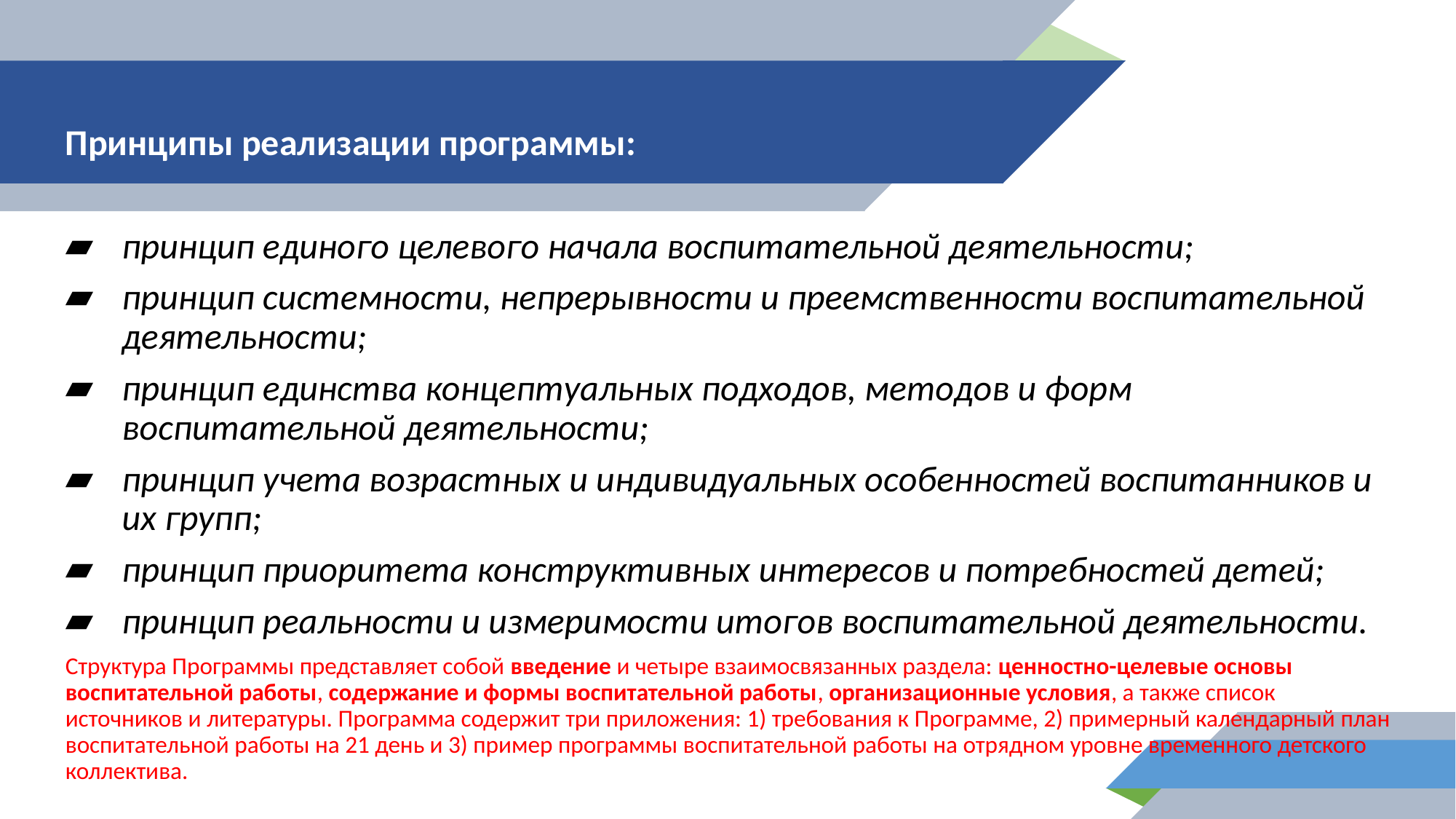

Принципы реализации программы:

принцип единого целевого начала воспитательной деятельности;
принцип системности, непрерывности и преемственности воспитательной деятельности;
принцип единства концептуальных подходов, методов и форм воспитательной деятельности;
принцип учета возрастных и индивидуальных особенностей воспитанников и их групп;
принцип приоритета конструктивных интересов и потребностей детей;
принцип реальности и измеримости итогов воспитательной деятельности.
Структура Программы представляет собой введение и четыре взаимосвязанных раздела: ценностно-целевые основы воспитательной работы, содержание и формы воспитательной работы, организационные условия, а также список источников и литературы. Программа содержит три приложения: 1) требования к Программе, 2) примерный календарный план воспитательной работы на 21 день и 3) пример программы воспитательной работы на отрядном уровне временного детского коллектива.